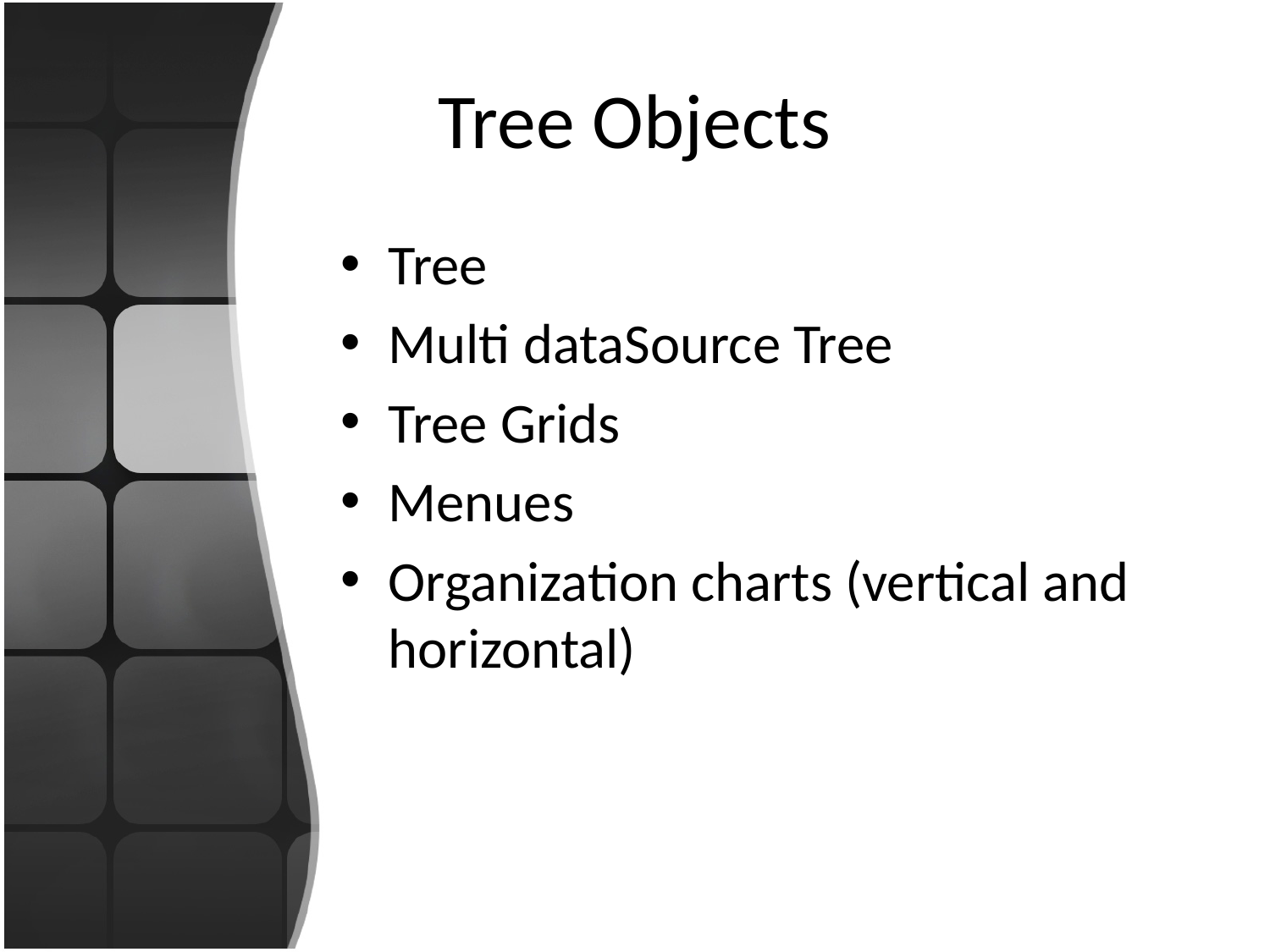

# Tree Objects
Tree
Multi dataSource Tree
Tree Grids
Menues
Organization charts (vertical and horizontal)